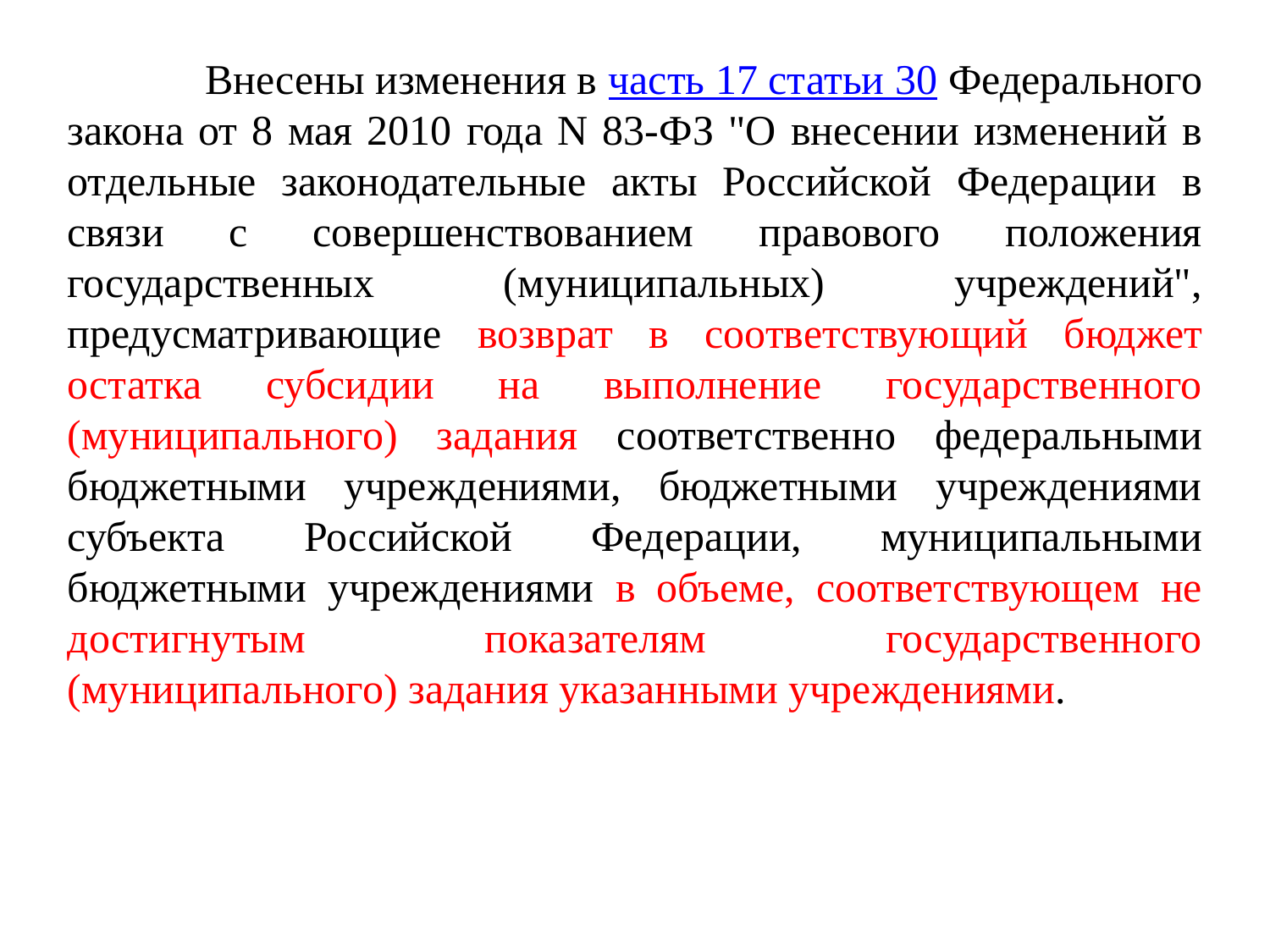

Внесены изменения в часть 17 статьи 30 Федерального закона от 8 мая 2010 года N 83-ФЗ "О внесении изменений в отдельные законодательные акты Российской Федерации в связи с совершенствованием правового положения государственных (муниципальных) учреждений", предусматривающие возврат в соответствующий бюджет остатка субсидии на выполнение государственного (муниципального) задания соответственно федеральными бюджетными учреждениями, бюджетными учреждениями субъекта Российской Федерации, муниципальными бюджетными учреждениями в объеме, соответствующем не достигнутым показателям государственного (муниципального) задания указанными учреждениями.